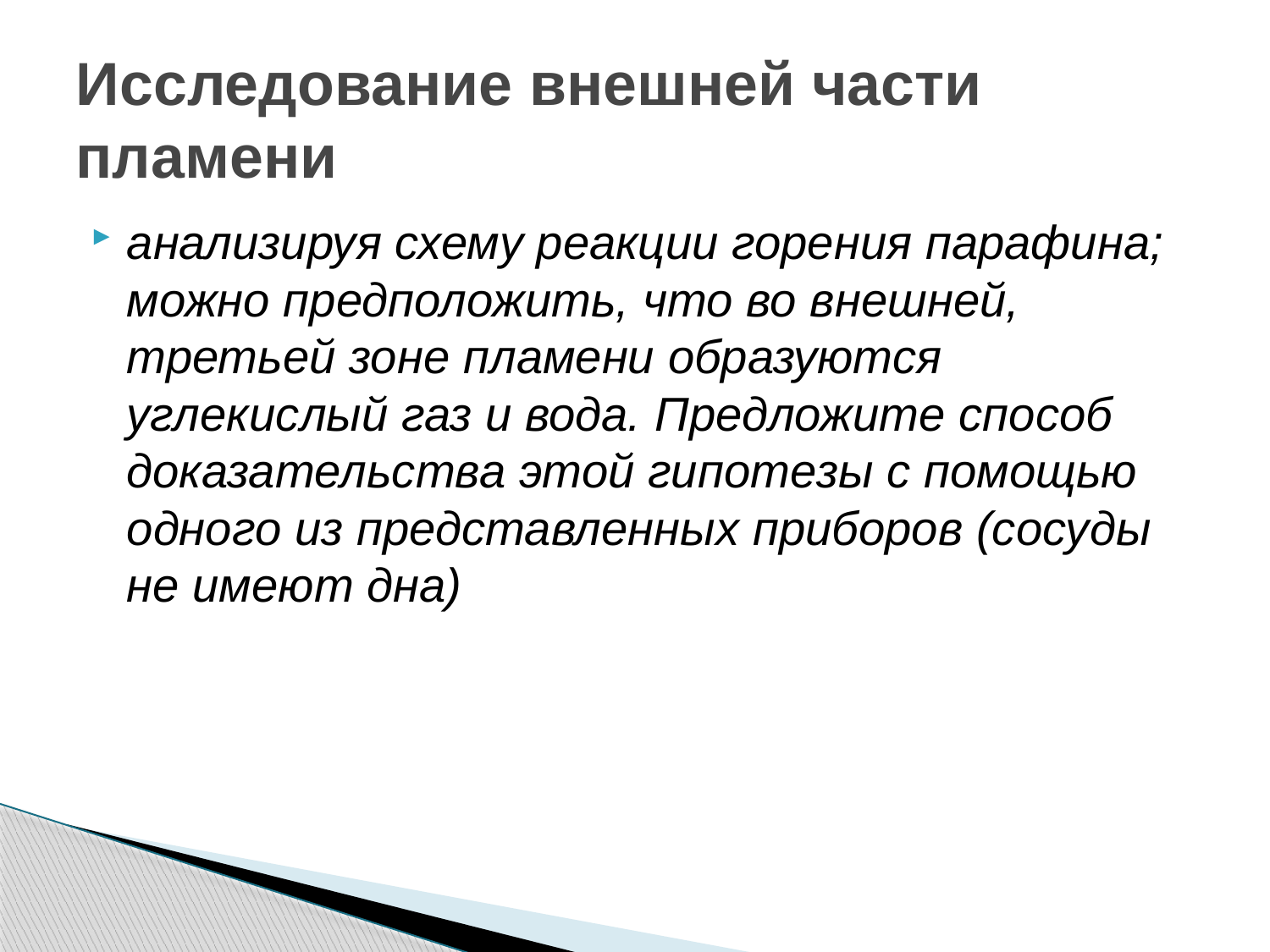

# Исследование внешней части пламени
анализируя схему реакции горения парафина; можно предположить, что во внешней, третьей зоне пламени образуются углекислый газ и вода. Предложите способ доказательства этой гипотезы с помощью одного из представленных приборов (сосуды не имеют дна)